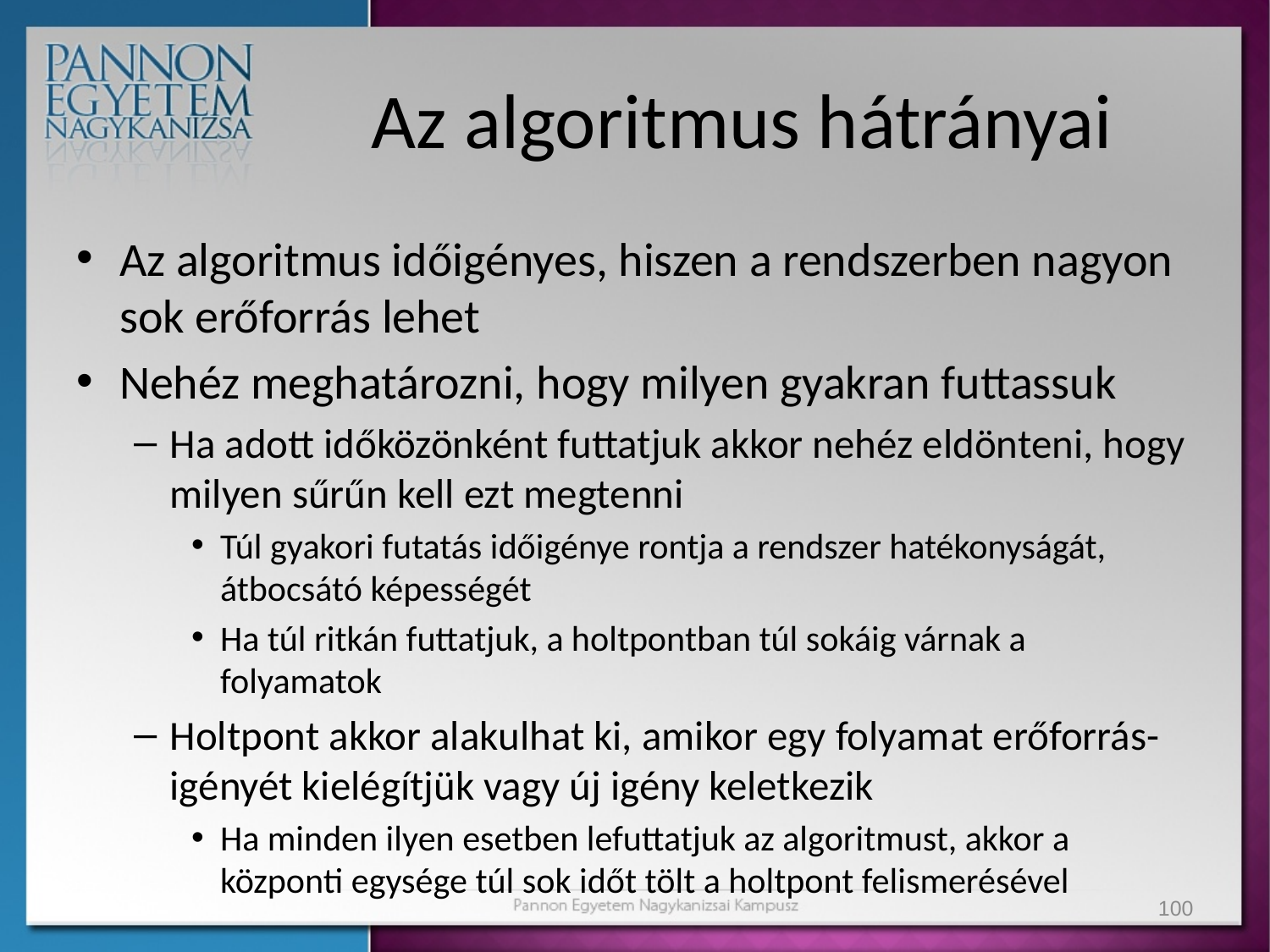

# Az algoritmus hátrányai
Az algoritmus időigényes, hiszen a rendszerben nagyon sok erőforrás lehet
Nehéz meghatározni, hogy milyen gyakran futtassuk
Ha adott időközönként futtatjuk akkor nehéz eldönteni, hogy milyen sűrűn kell ezt megtenni
Túl gyakori futatás időigénye rontja a rendszer hatékonyságát, átbocsátó képességét
Ha túl ritkán futtatjuk, a holtpontban túl sokáig várnak a folyamatok
Holtpont akkor alakulhat ki, amikor egy folyamat erőforrás-igényét kielégítjük vagy új igény keletkezik
Ha minden ilyen esetben lefuttatjuk az algoritmust, akkor a központi egysége túl sok időt tölt a holtpont felismerésével
100